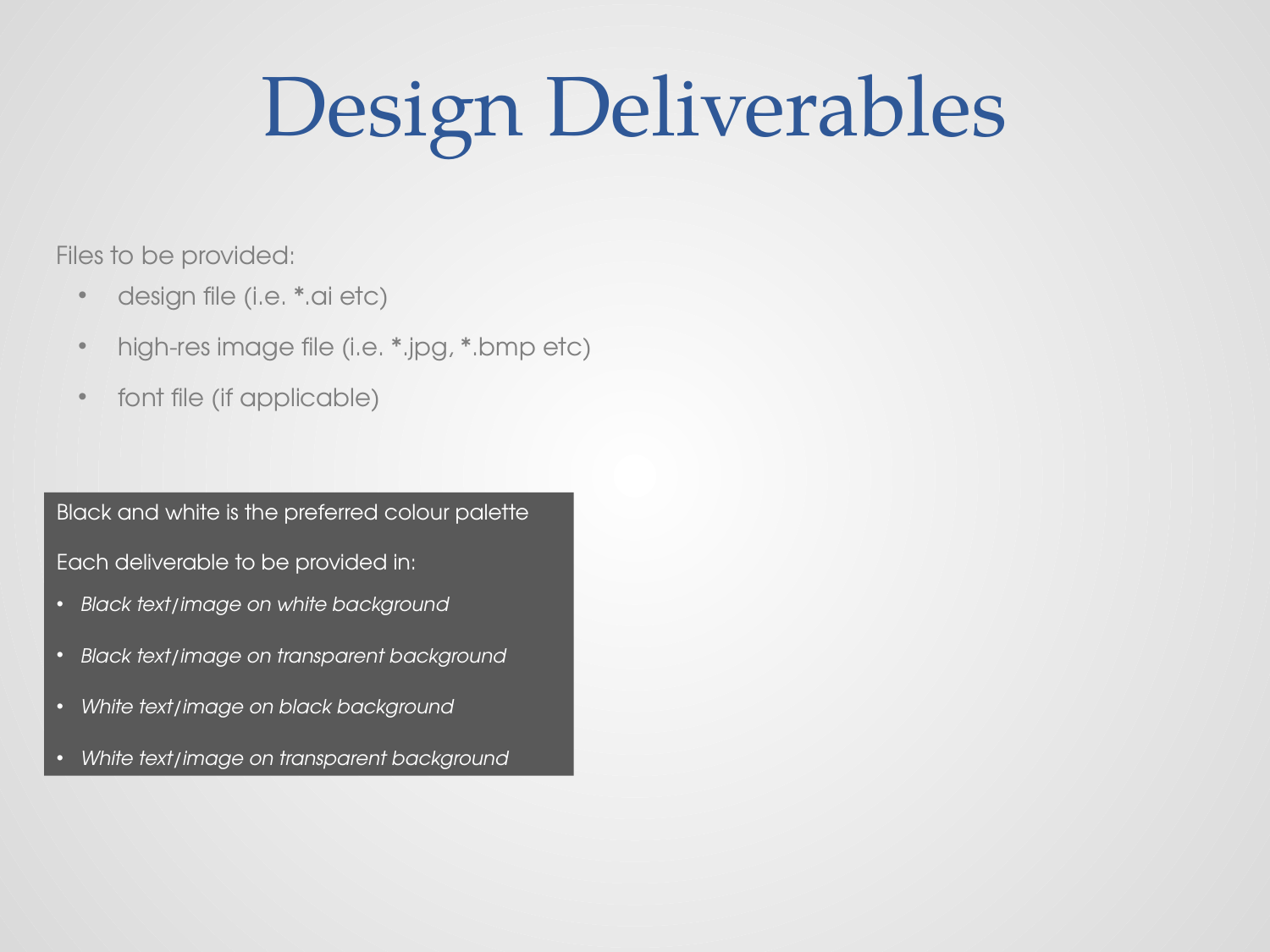

# Design Deliverables

Files to be provided:
design file (i.e. *.ai etc)
high-res image file (i.e. *.jpg, *.bmp etc)
font file (if applicable)

Black and white is the preferred colour palette
Each deliverable to be provided in:
Black text/image on white background
Black text/image on transparent background
White text/image on black background
White text/image on transparent background